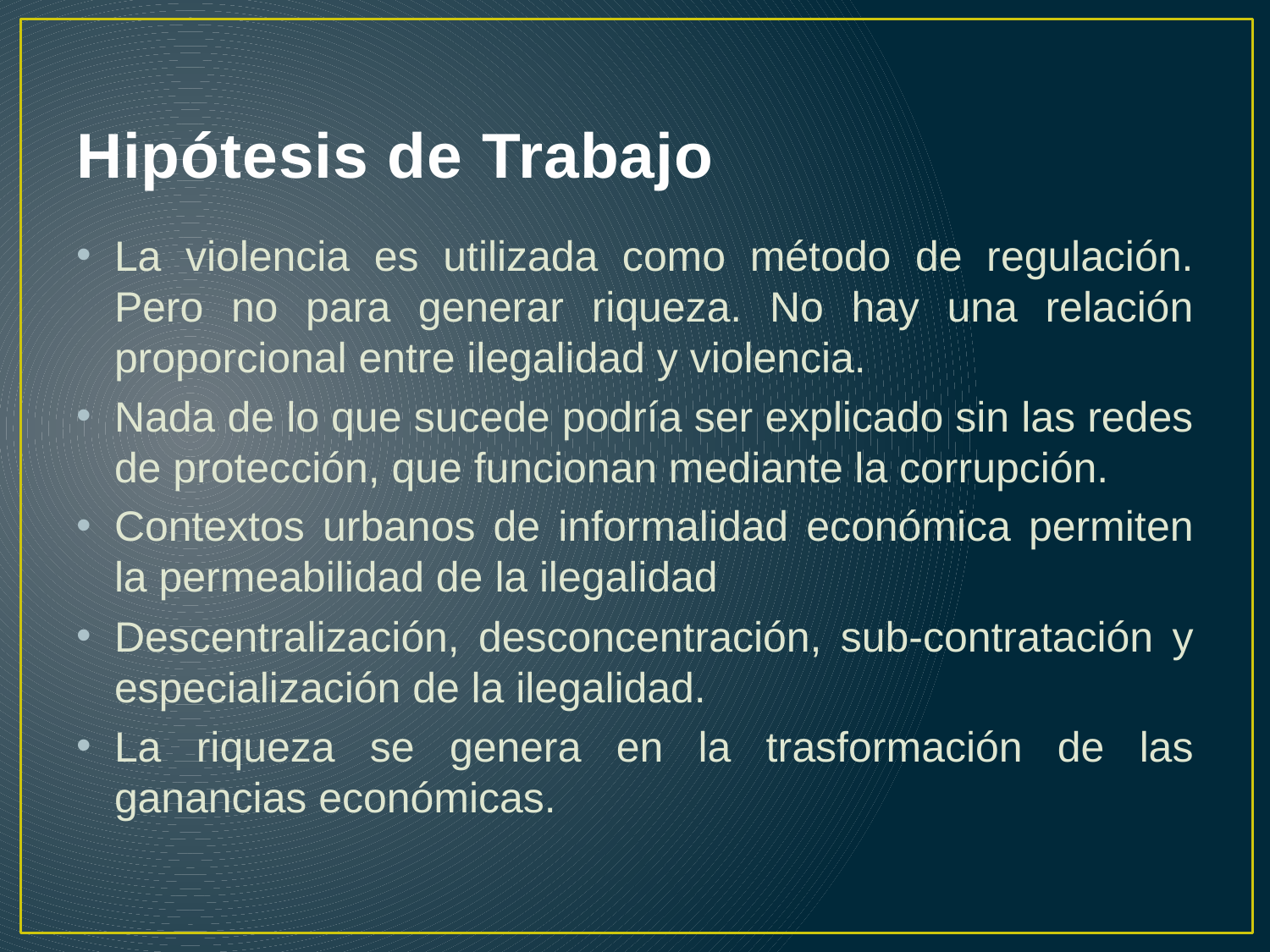

# Hipótesis de Trabajo
La violencia es utilizada como método de regulación. Pero no para generar riqueza. No hay una relación proporcional entre ilegalidad y violencia.
Nada de lo que sucede podría ser explicado sin las redes de protección, que funcionan mediante la corrupción.
Contextos urbanos de informalidad económica permiten la permeabilidad de la ilegalidad
Descentralización, desconcentración, sub-contratación y especialización de la ilegalidad.
La riqueza se genera en la trasformación de las ganancias económicas.